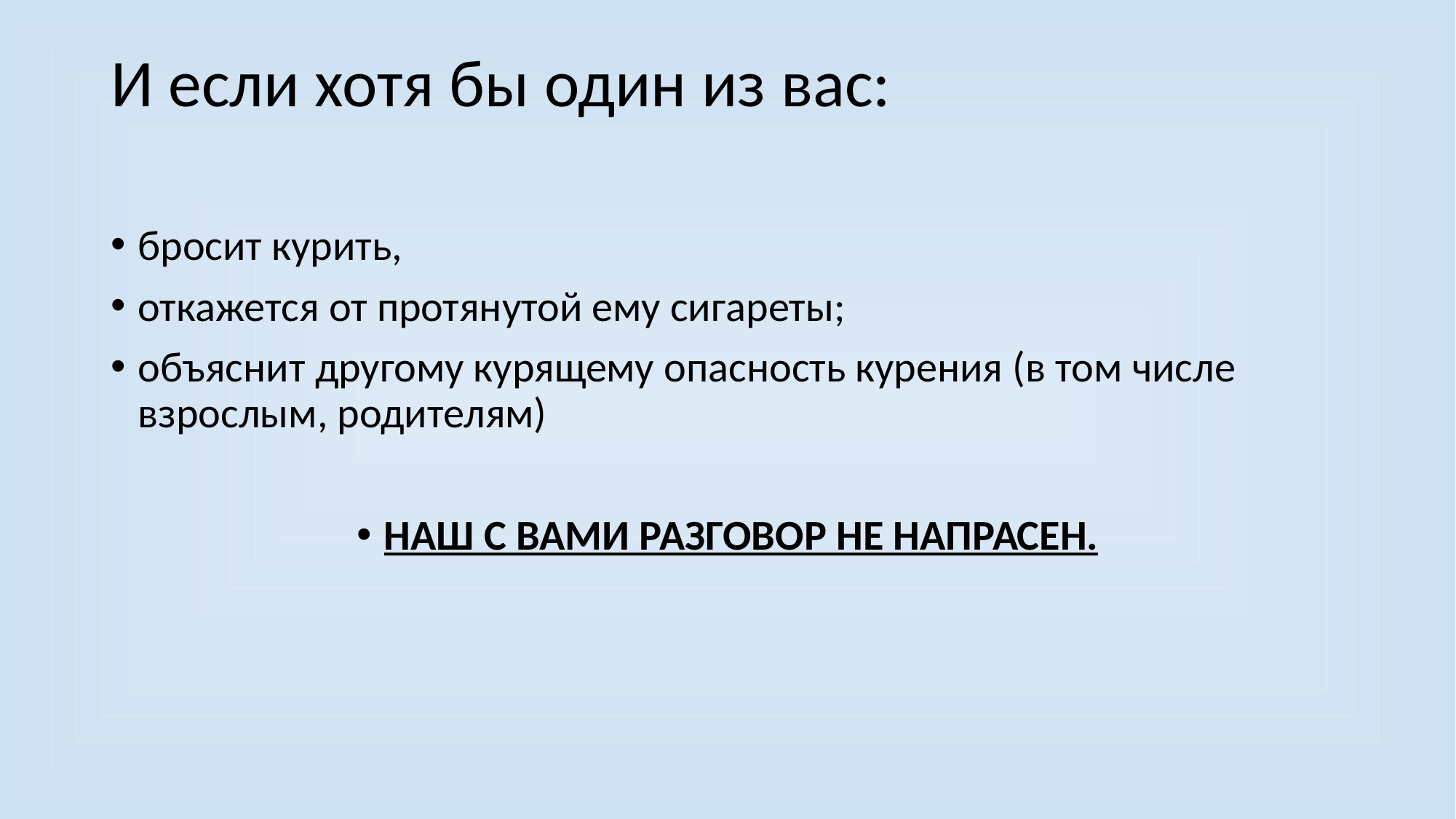

И если хотя бы один из вас:
бросит курить,
откажется от протянутой ему сигареты;
объяснит другому курящему опасность курения (в том числе взрослым, родителям)

НАШ С ВАМИ РАЗГОВОР НЕ НАПРАСЕН.